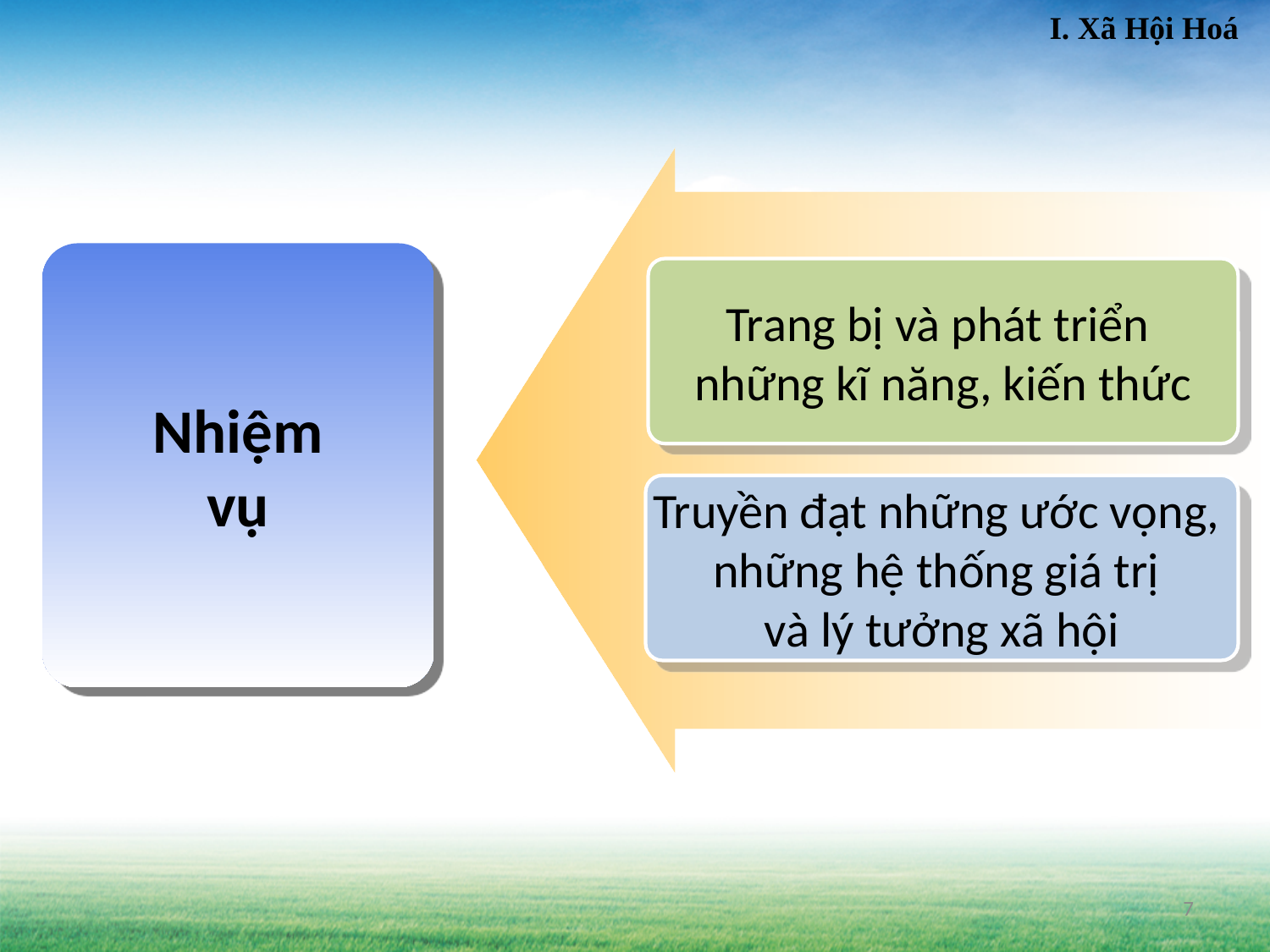

I. Xã Hội Hoá

Nhiệm
vụ
Trang bị và phát triển
những kĩ năng, kiến thức
Truyền đạt những ước vọng,
những hệ thống giá trị
và lý tưởng xã hội
7